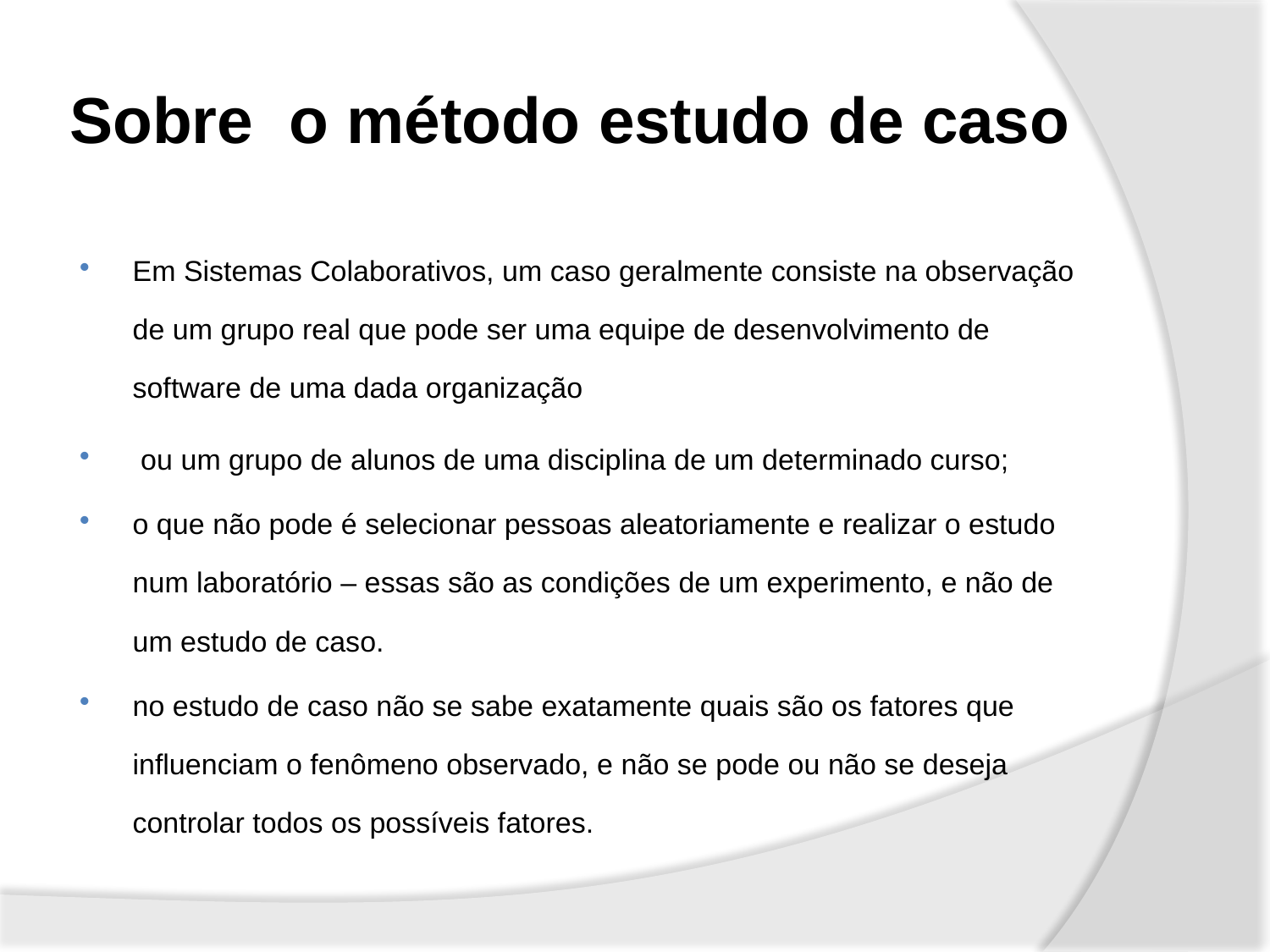

# Sobre  o método estudo de caso
Em Sistemas Colaborativos, um caso geralmente consiste na observação de um grupo real que pode ser uma equipe de desenvolvimento de software de uma dada organização
 ou um grupo de alunos de uma disciplina de um determinado curso;
o que não pode é selecionar pessoas aleatoriamente e realizar o estudo num laboratório – essas são as condições de um experimento, e não de um estudo de caso.
no estudo de caso não se sabe exatamente quais são os fatores que influenciam o fenômeno observado, e não se pode ou não se deseja controlar todos os possíveis fatores.